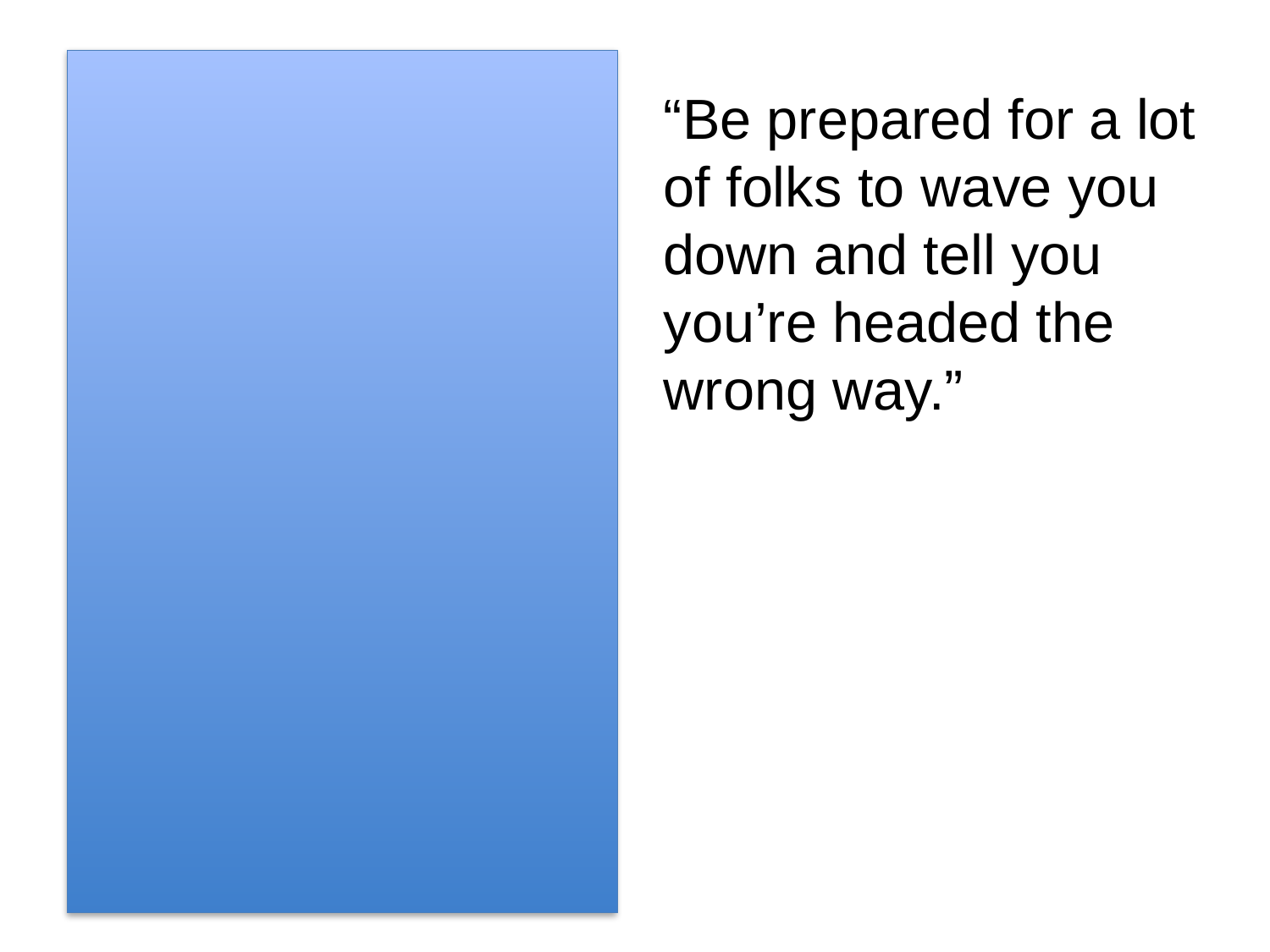

“Be prepared for a lot of folks to wave you down and tell you you’re headed the wrong way.”